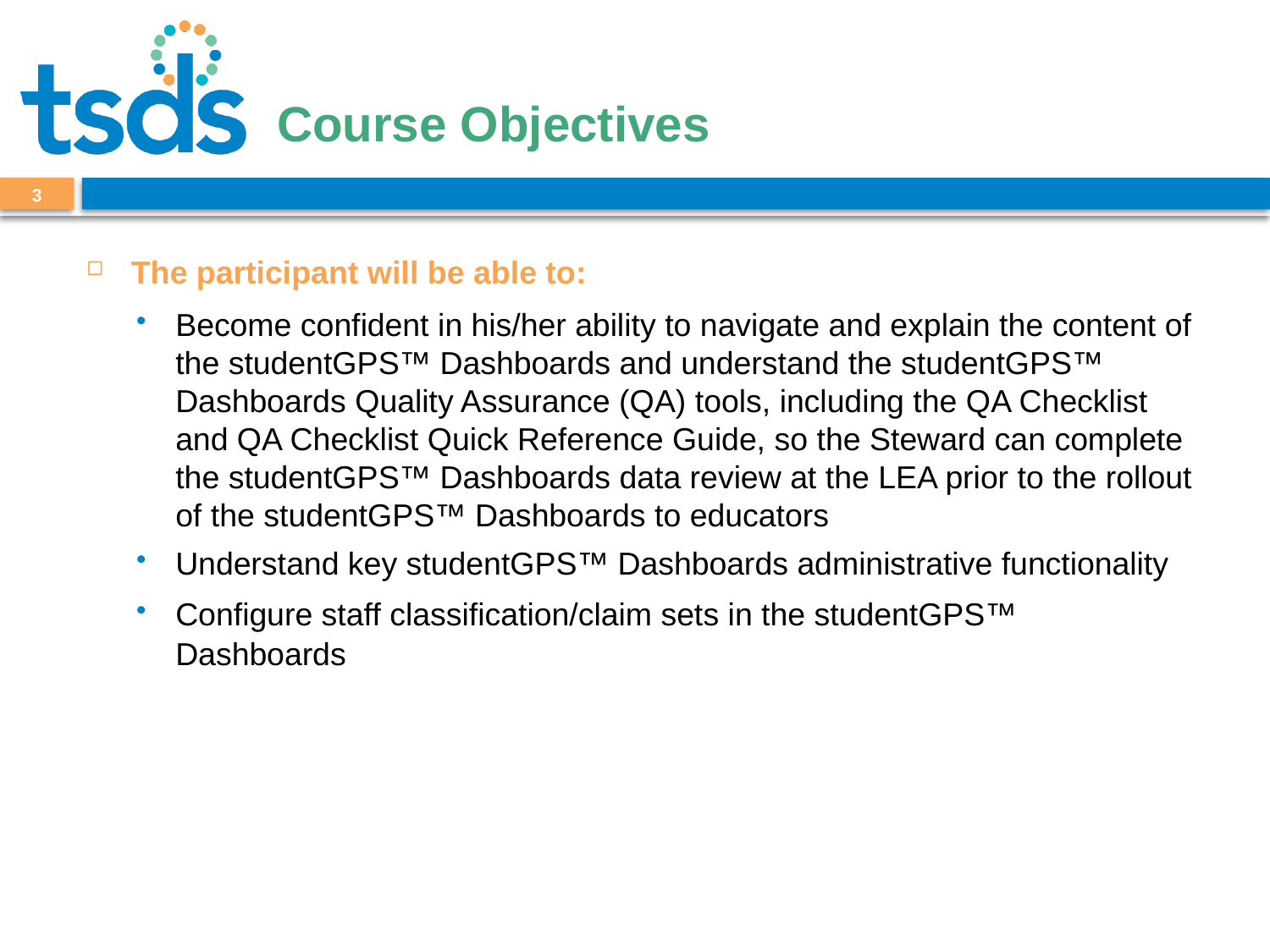

# Course Objectives
3
The participant will be able to:
Become confident in his/her ability to navigate and explain the content of the studentGPS™ Dashboards and understand the studentGPS™ Dashboards Quality Assurance (QA) tools, including the QA Checklist and QA Checklist Quick Reference Guide, so the Steward can complete the studentGPS™ Dashboards data review at the LEA prior to the rollout of the studentGPS™ Dashboards to educators
Understand key studentGPS™ Dashboards administrative functionality
Configure staff classification/claim sets in the studentGPS™ Dashboards